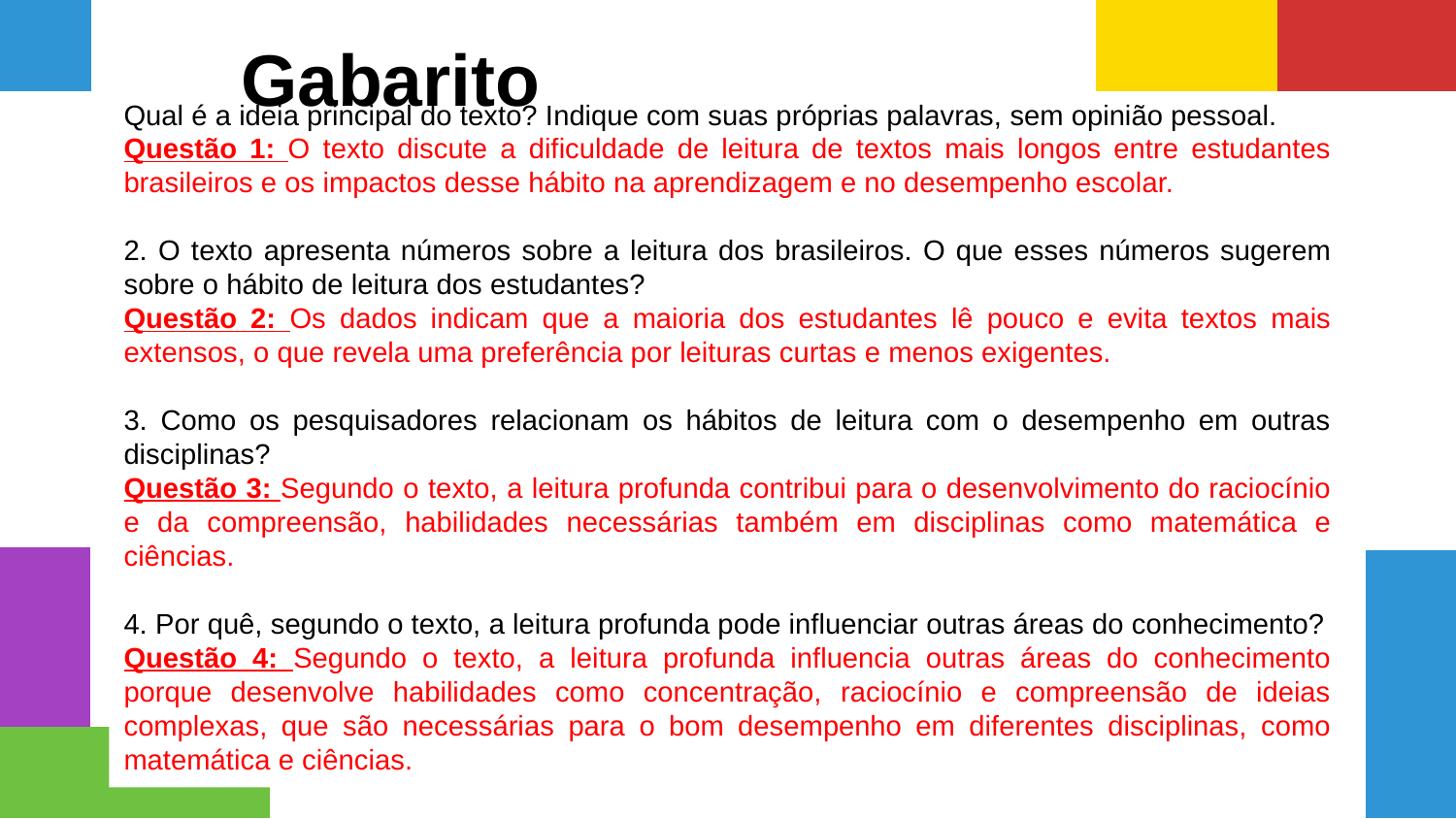

# Gabarito
Qual é a ideia principal do texto? Indique com suas próprias palavras, sem opinião pessoal.
Questão 1: O texto discute a dificuldade de leitura de textos mais longos entre estudantes brasileiros e os impactos desse hábito na aprendizagem e no desempenho escolar.

2. O texto apresenta números sobre a leitura dos brasileiros. O que esses números sugerem sobre o hábito de leitura dos estudantes?
Questão 2: Os dados indicam que a maioria dos estudantes lê pouco e evita textos mais extensos, o que revela uma preferência por leituras curtas e menos exigentes.

3. Como os pesquisadores relacionam os hábitos de leitura com o desempenho em outras disciplinas?
Questão 3: Segundo o texto, a leitura profunda contribui para o desenvolvimento do raciocínio e da compreensão, habilidades necessárias também em disciplinas como matemática e ciências.

4. Por quê, segundo o texto, a leitura profunda pode influenciar outras áreas do conhecimento?
Questão 4: Segundo o texto, a leitura profunda influencia outras áreas do conhecimento porque desenvolve habilidades como concentração, raciocínio e compreensão de ideias complexas, que são necessárias para o bom desempenho em diferentes disciplinas, como matemática e ciências.